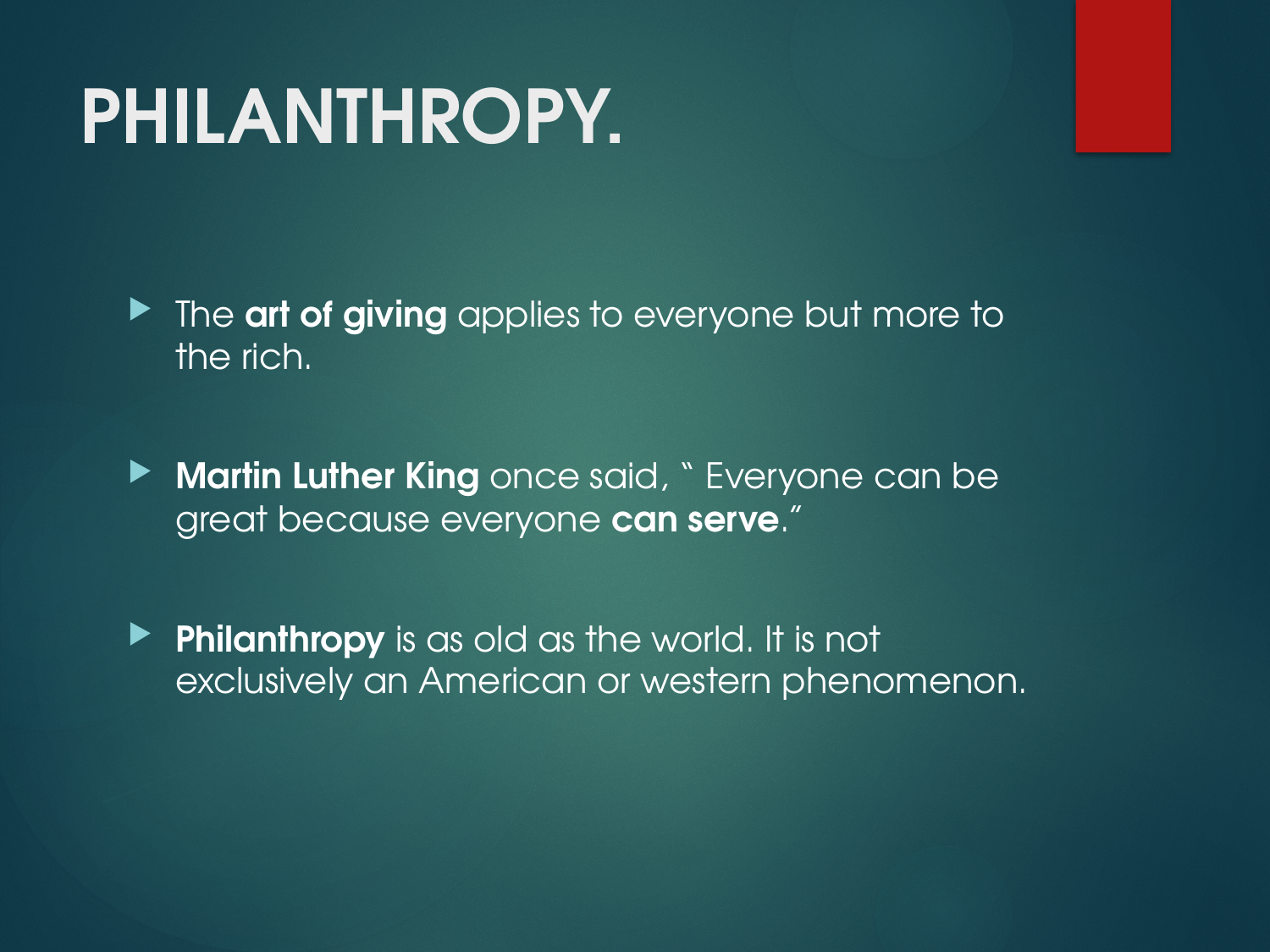

# PHILANTHROPY.
The art of giving applies to everyone but more to the rich.

Martin Luther King once said, “ Everyone can be great because everyone can serve.”

Philanthropy is as old as the world. It is not exclusively an American or western phenomenon.